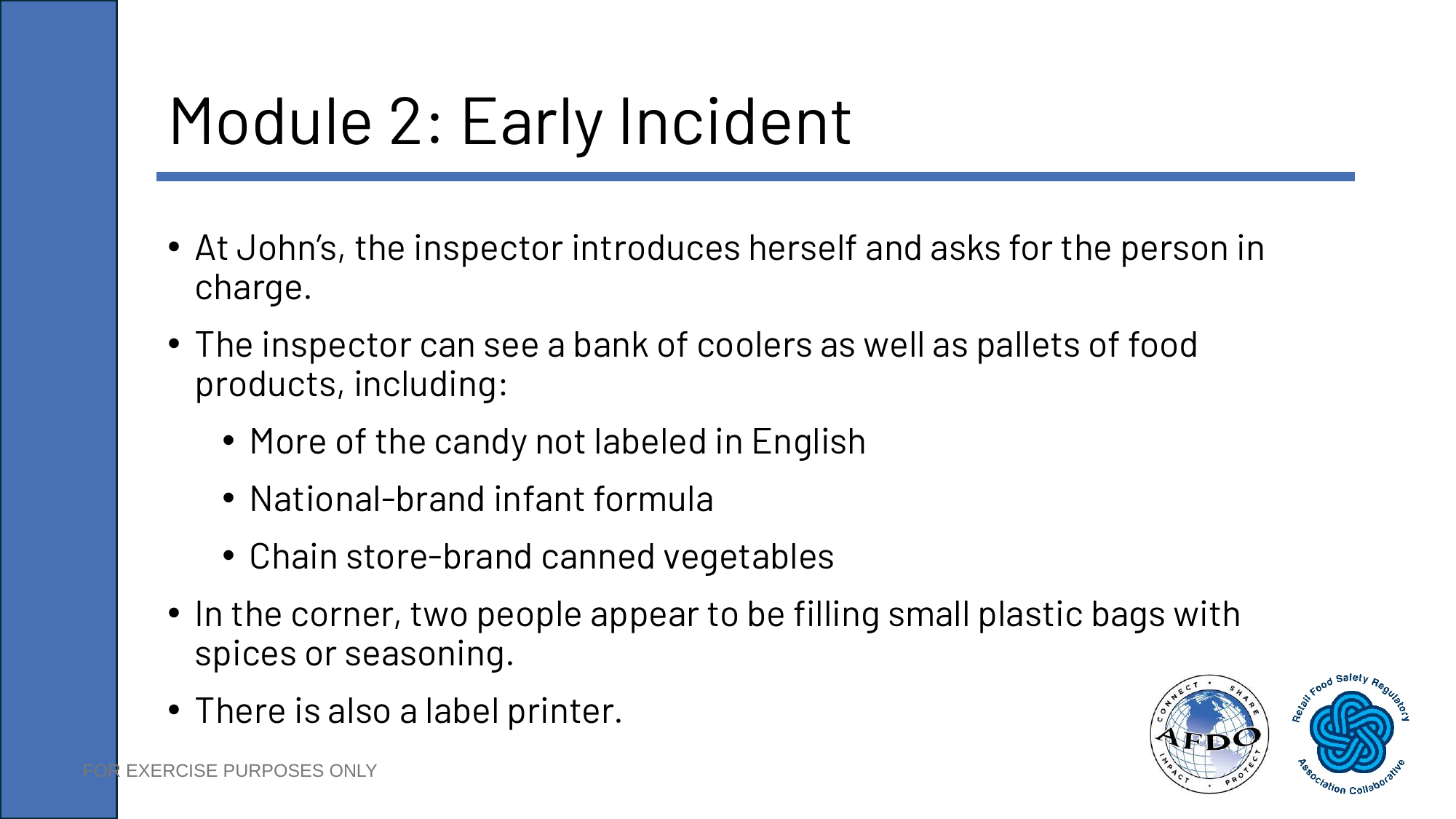

# Module 2: Early Incident
At John’s, the inspector introduces herself and asks for the person in charge.
The inspector can see a bank of coolers as well as pallets of food products, including:
More of the candy not labeled in English
National-brand infant formula
Chain store-brand canned vegetables
In the corner, two people appear to be filling small plastic bags with spices or seasoning.
There is also a label printer.

FOR EXERCISE PURPOSES ONLY